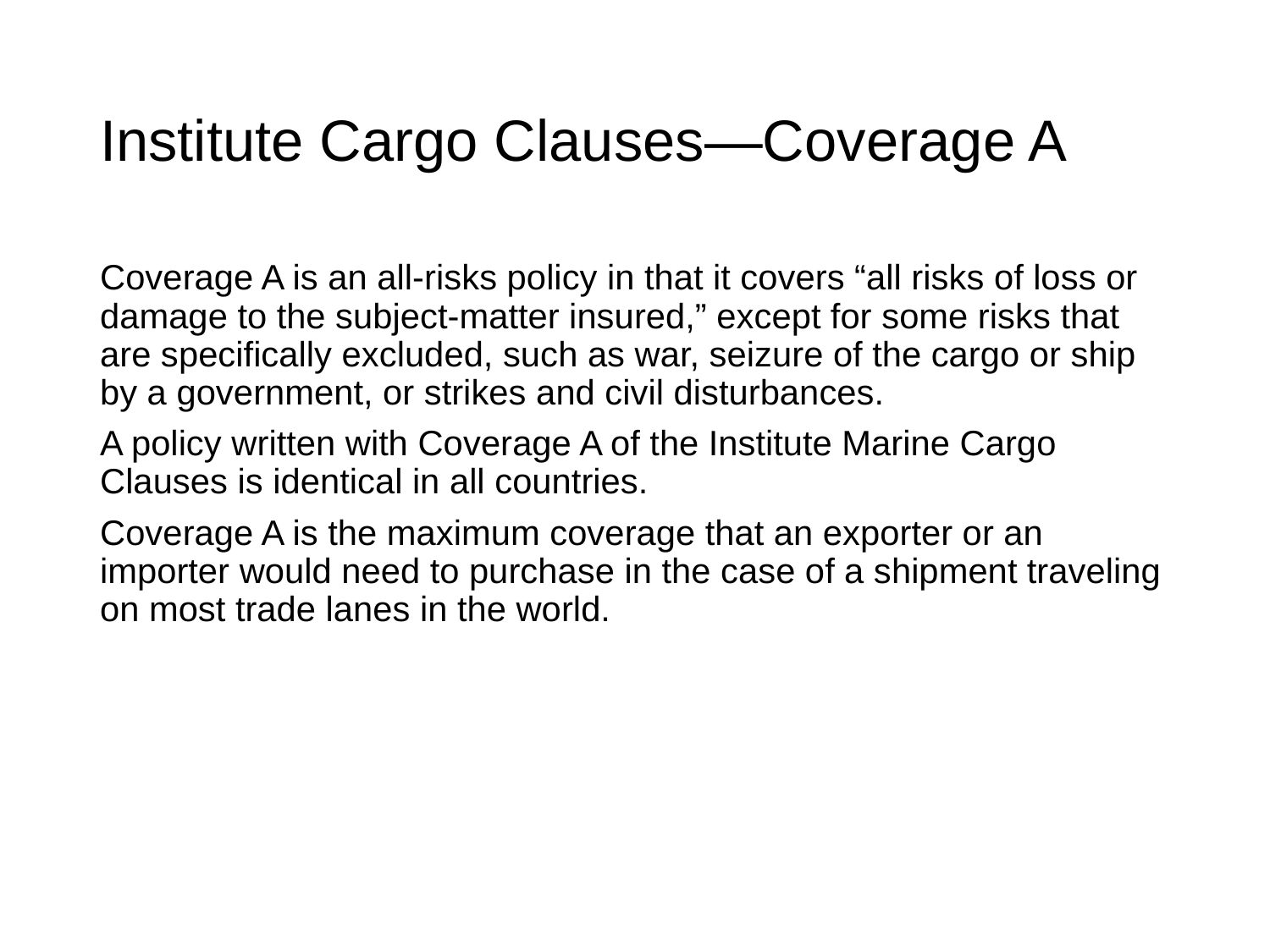

# Institute Cargo Clauses—Coverage A
Coverage A is an all-risks policy in that it covers “all risks of loss or damage to the subject-matter insured,” except for some risks that are specifically excluded, such as war, seizure of the cargo or ship by a government, or strikes and civil disturbances.
A policy written with Coverage A of the Institute Marine Cargo Clauses is identical in all countries.
Coverage A is the maximum coverage that an exporter or an importer would need to purchase in the case of a shipment traveling on most trade lanes in the world.